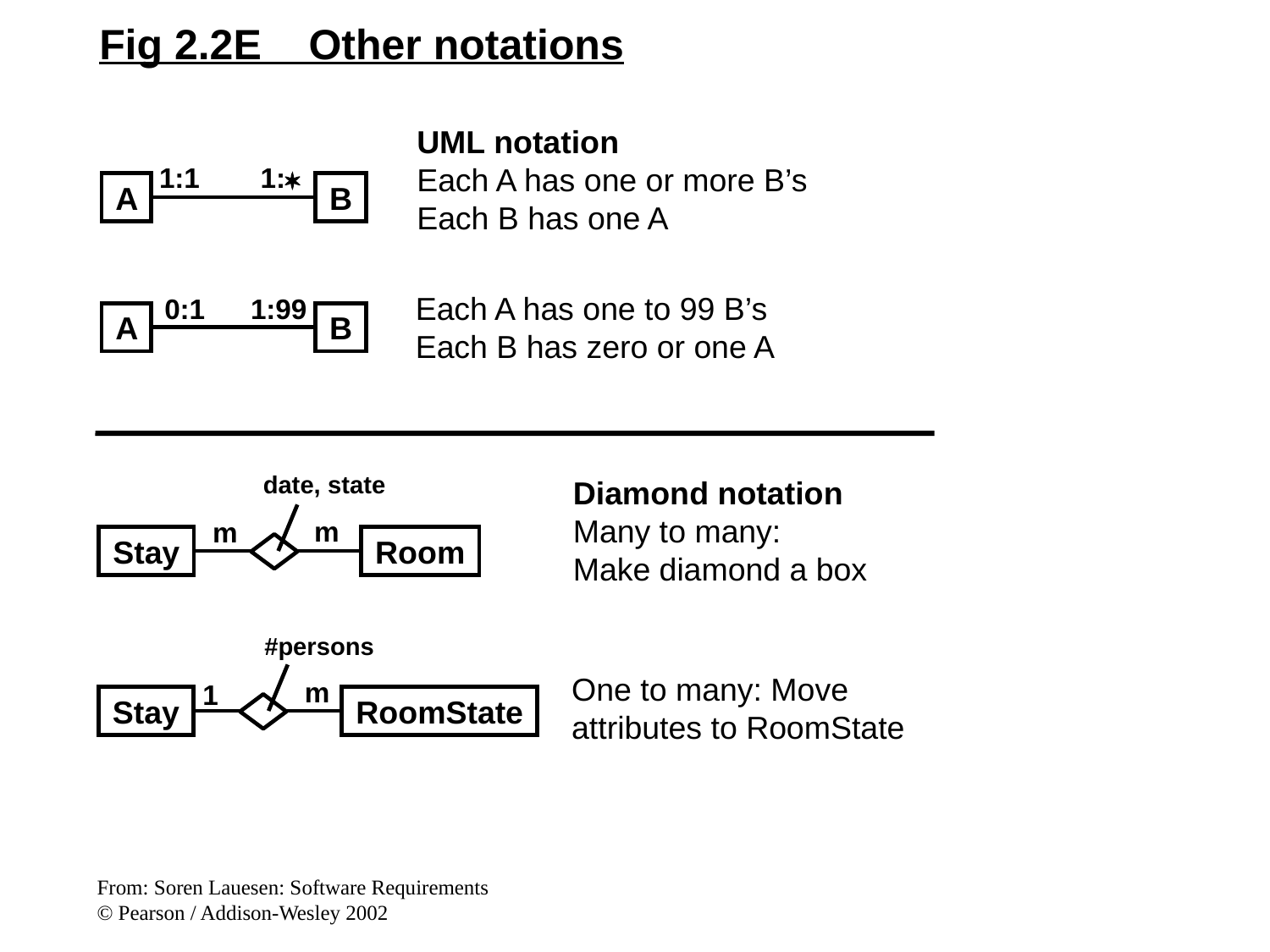

Fig 2.2E    Other notations
UML notation
Each A has one or more B’s
Each B has one A
1:1
1:∗
 A
 B
Each A has one to 99 B’s
Each B has zero or one A
0:1
1:99
 A
 B

date, state
Diamond notation
Many to many:
Make diamond a box

m
m
 Stay
 Room

#persons

One to many: Move
attributes to RoomState
m
1
 Stay
 RoomState

From: Soren Lauesen: Software Requirements
© Pearson / Addison-Wesley 2002